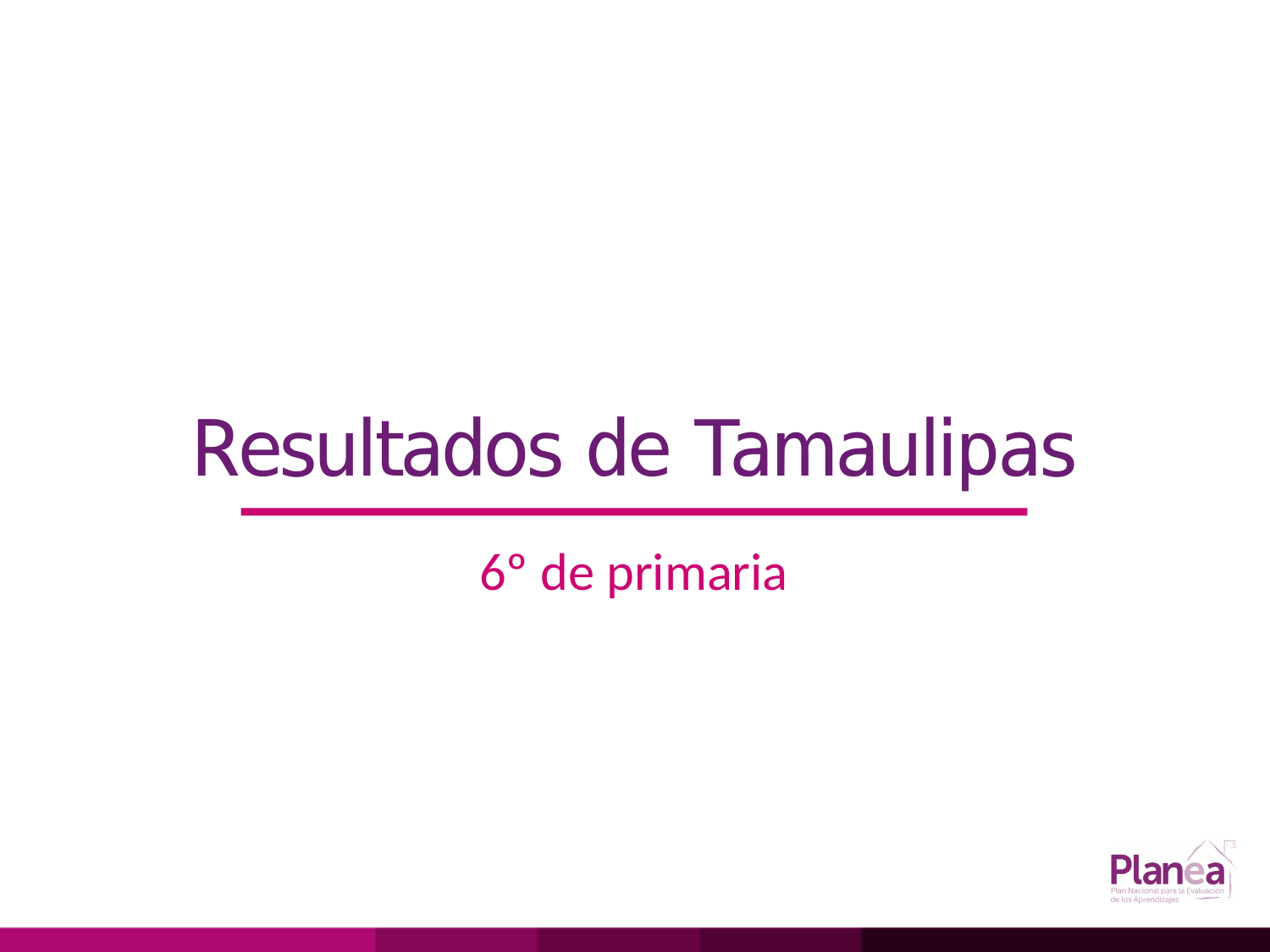

# Resultados de Tamaulipas

6º de primaria